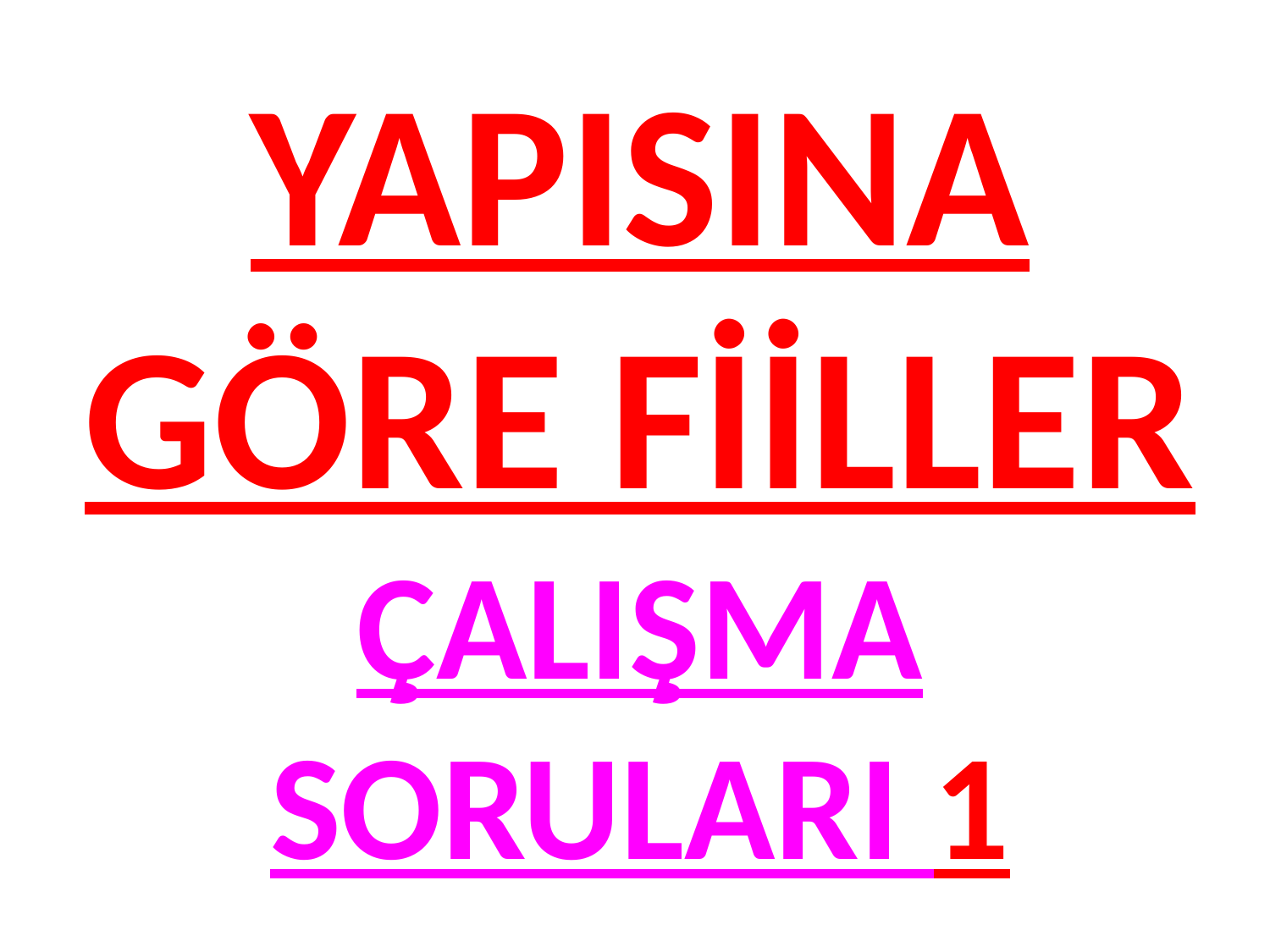

# YAPISINA GÖRE FİİLLER ÇALIŞMA SORULARI 1